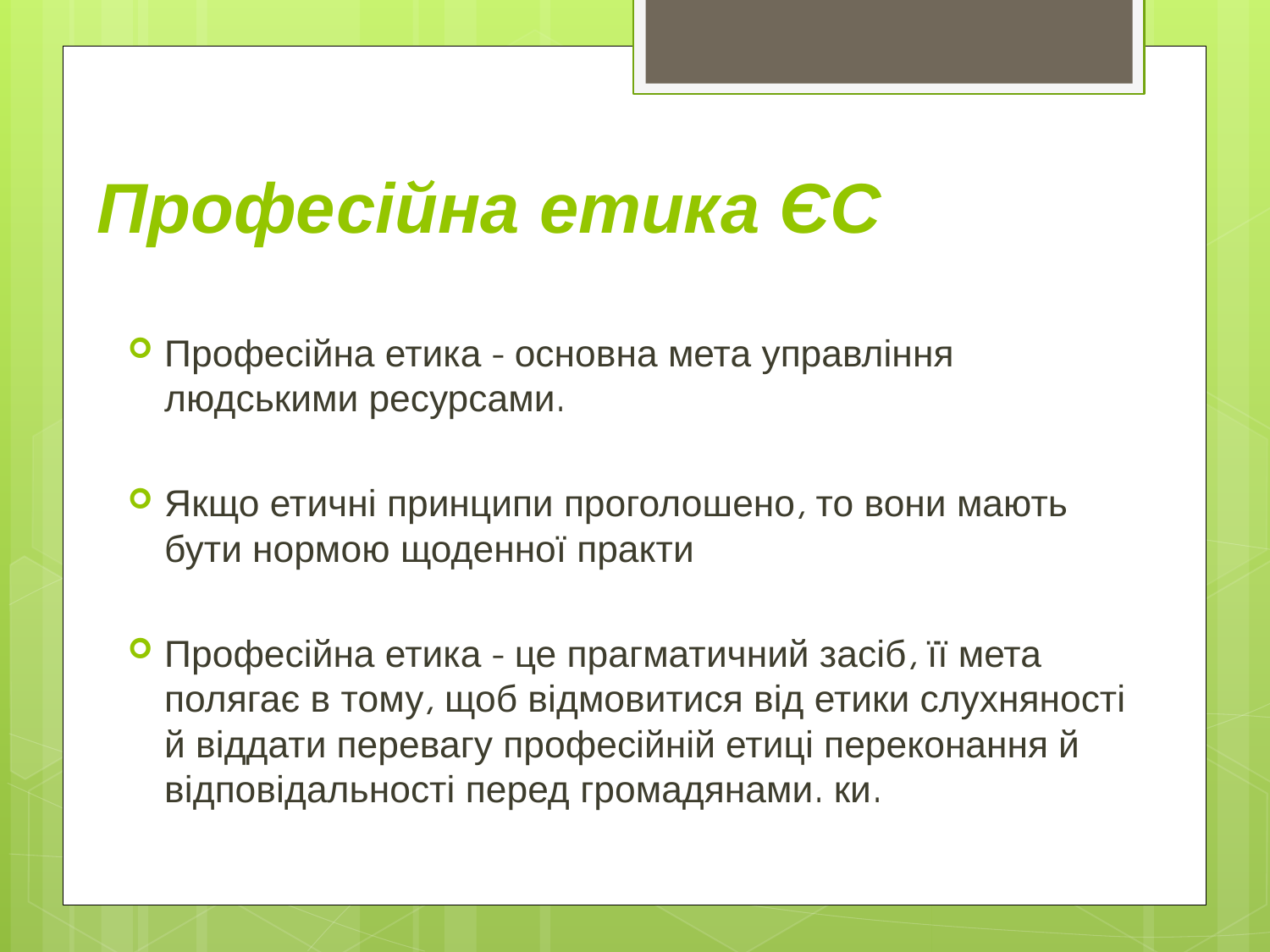

# Професійна етика ЄС
Професійна етика - основна мета управління людськими ресурсами.

Якщо етичні принципи проголошено, то вони мають бути нормою щоденної практи

Професійна етика - це прагматичний засіб, її мета полягає в тому, щоб відмовитися від етики слухняності й віддати перевагу професійній етиці переконання й відповідальності перед громадянами. ки.